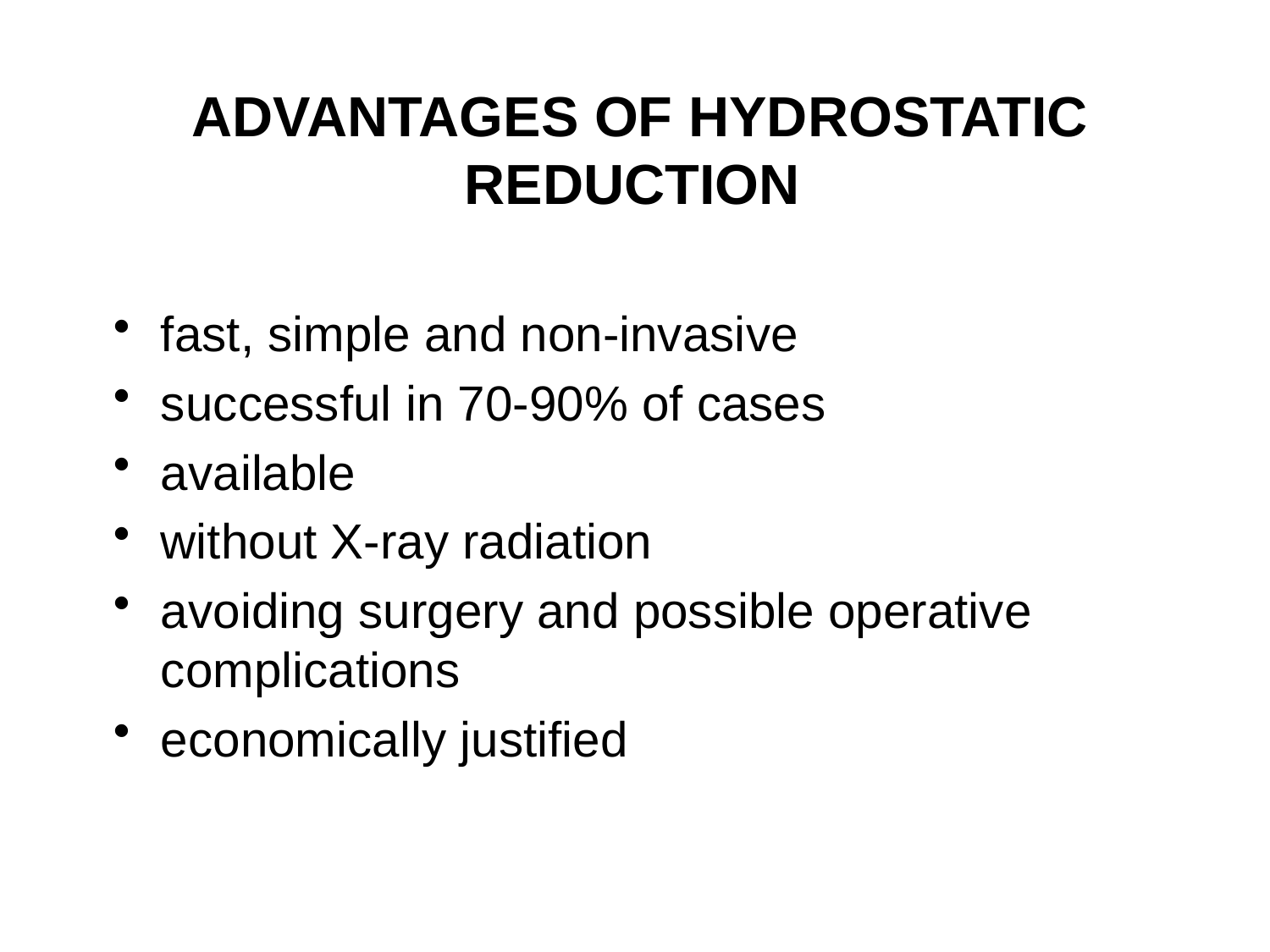

# ADVANTAGES OF HYDROSTATIC REDUCTION
fast, simple and non-invasive
successful in 70-90% of cases
available
without X-ray radiation
avoiding surgery and possible operative complications
economically justified